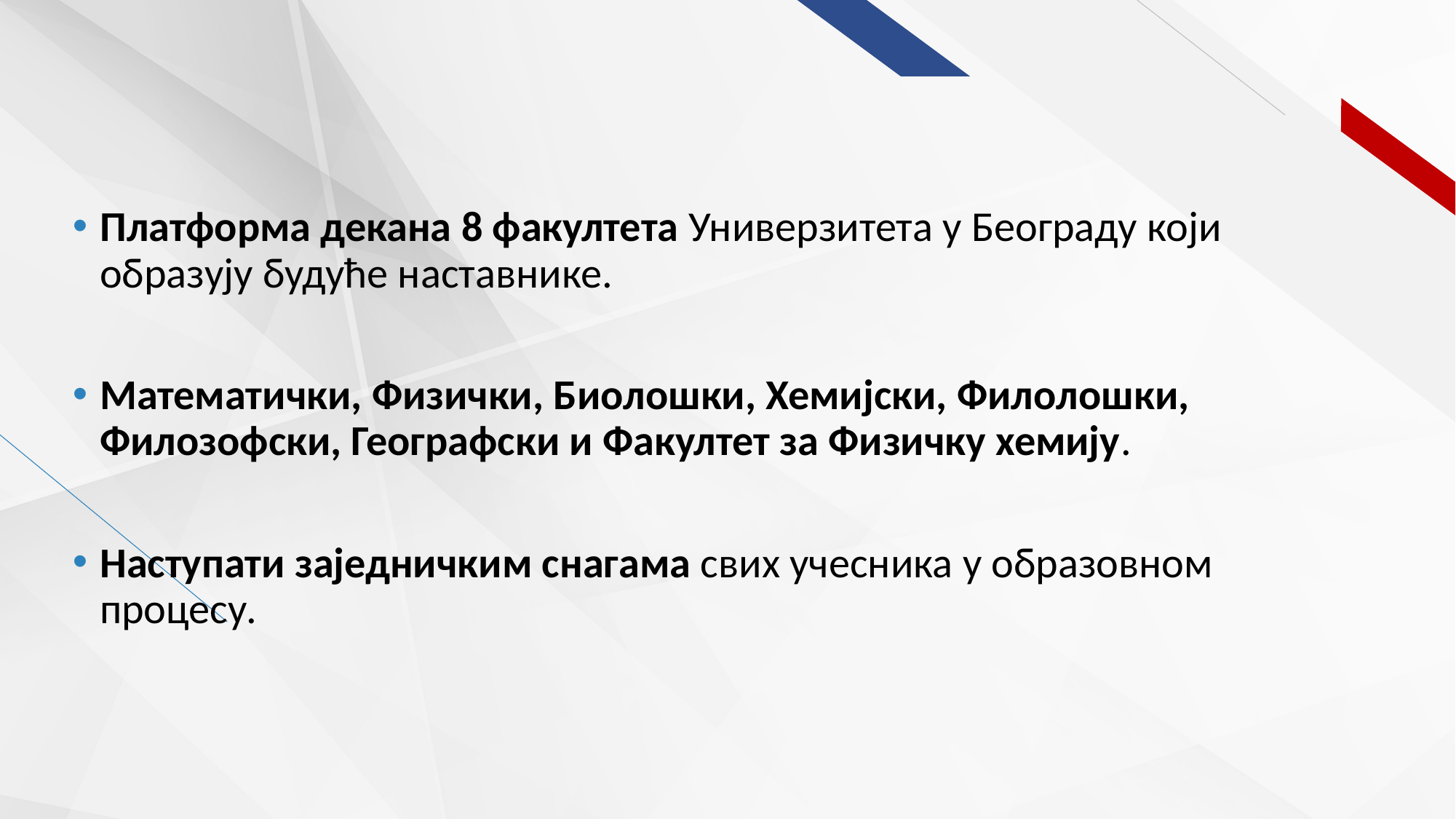

Платформа декана 8 факултета Универзитета у Београду који образују будуће наставнике.

Математички, Физички, Биолошки, Хемијски, Филолошки, Филозофски, Географски и Факултет за Физичку хемију.

Наступати заједничким снагама свих учесника у образовном процесу.